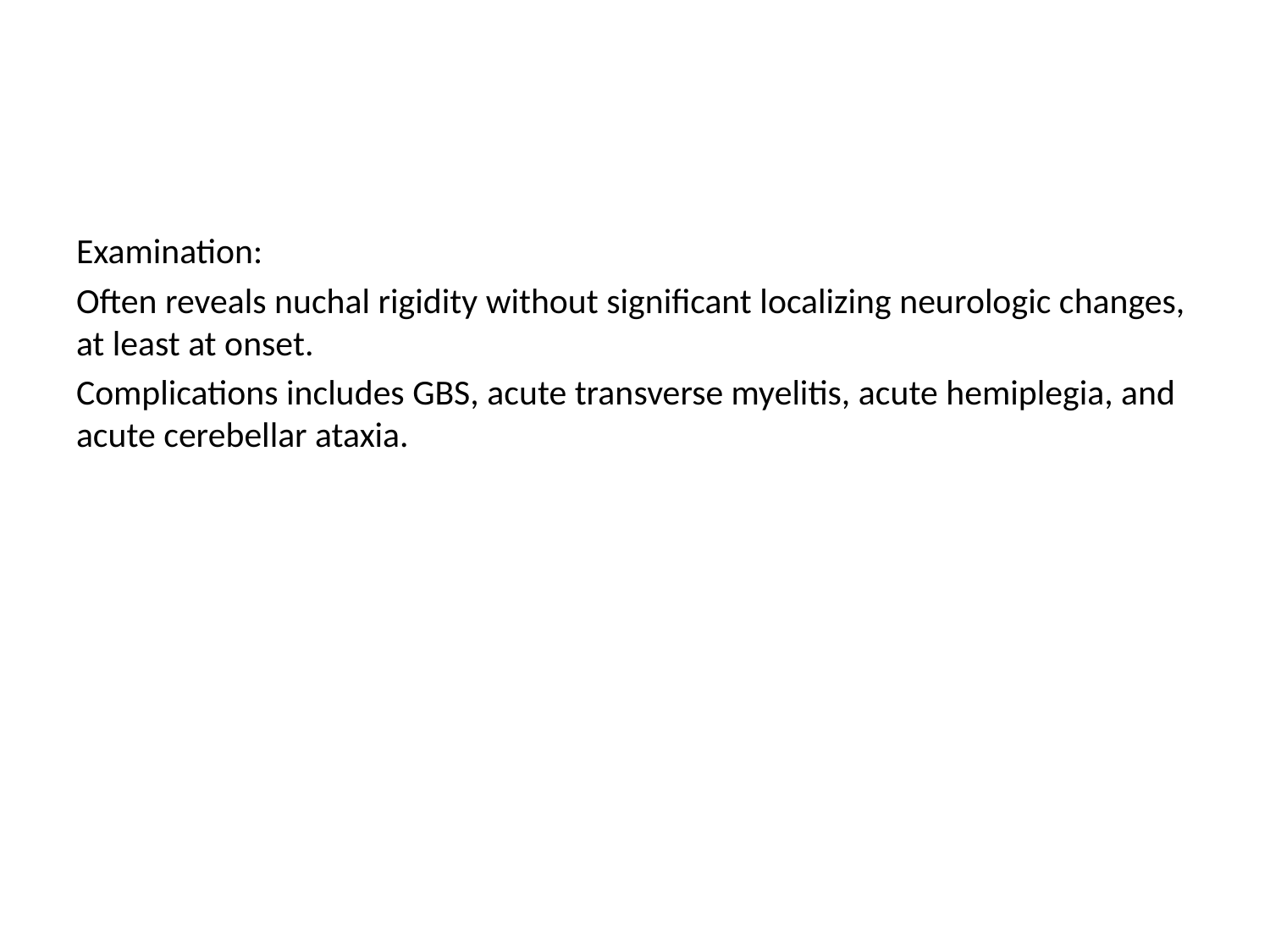

#
Examination:
Often reveals nuchal rigidity without significant localizing neurologic changes, at least at onset.
Complications includes GBS, acute transverse myelitis, acute hemiplegia, and acute cerebellar ataxia.